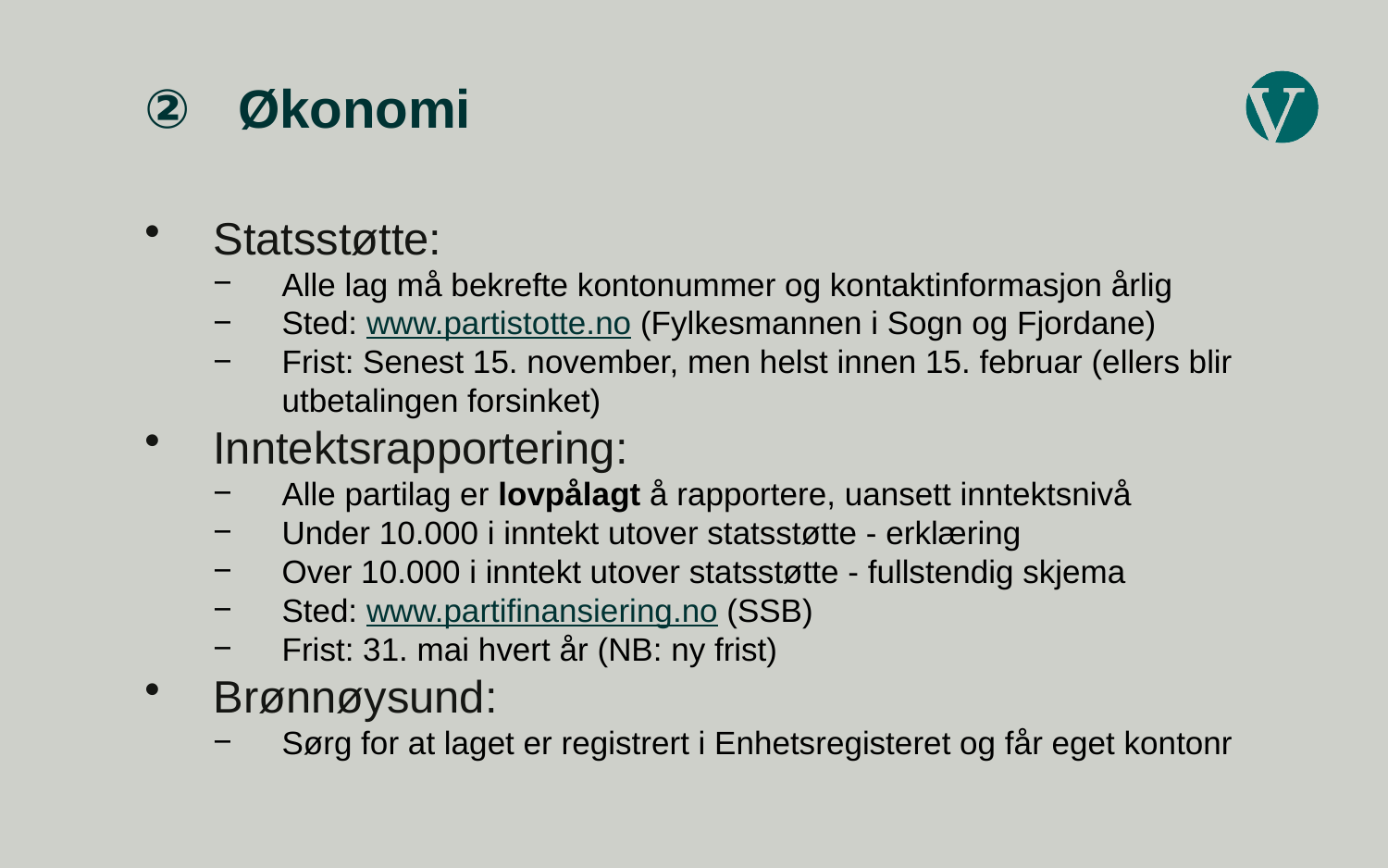

# Økonomi
Statsstøtte:
Alle lag må bekrefte kontonummer og kontaktinformasjon årlig
Sted: www.partistotte.no (Fylkesmannen i Sogn og Fjordane)
Frist: Senest 15. november, men helst innen 15. februar (ellers blir utbetalingen forsinket)
Inntektsrapportering:
Alle partilag er lovpålagt å rapportere, uansett inntektsnivå
Under 10.000 i inntekt utover statsstøtte - erklæring
Over 10.000 i inntekt utover statsstøtte - fullstendig skjema
Sted: www.partifinansiering.no (SSB)
Frist: 31. mai hvert år (NB: ny frist)
Brønnøysund:
Sørg for at laget er registrert i Enhetsregisteret og får eget kontonr